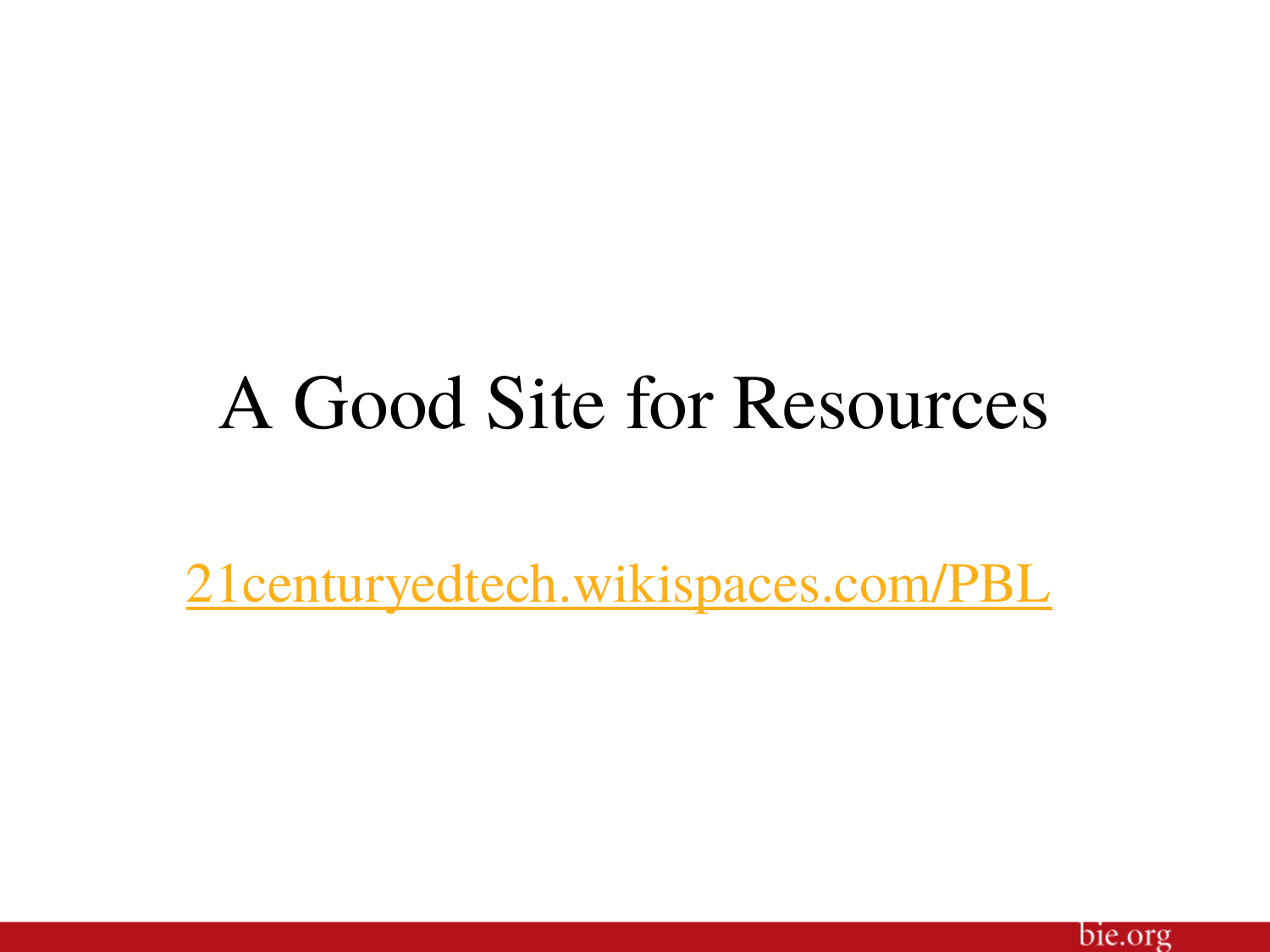

# A Good Site for Resources
21centuryedtech.wikispaces.com/PBL